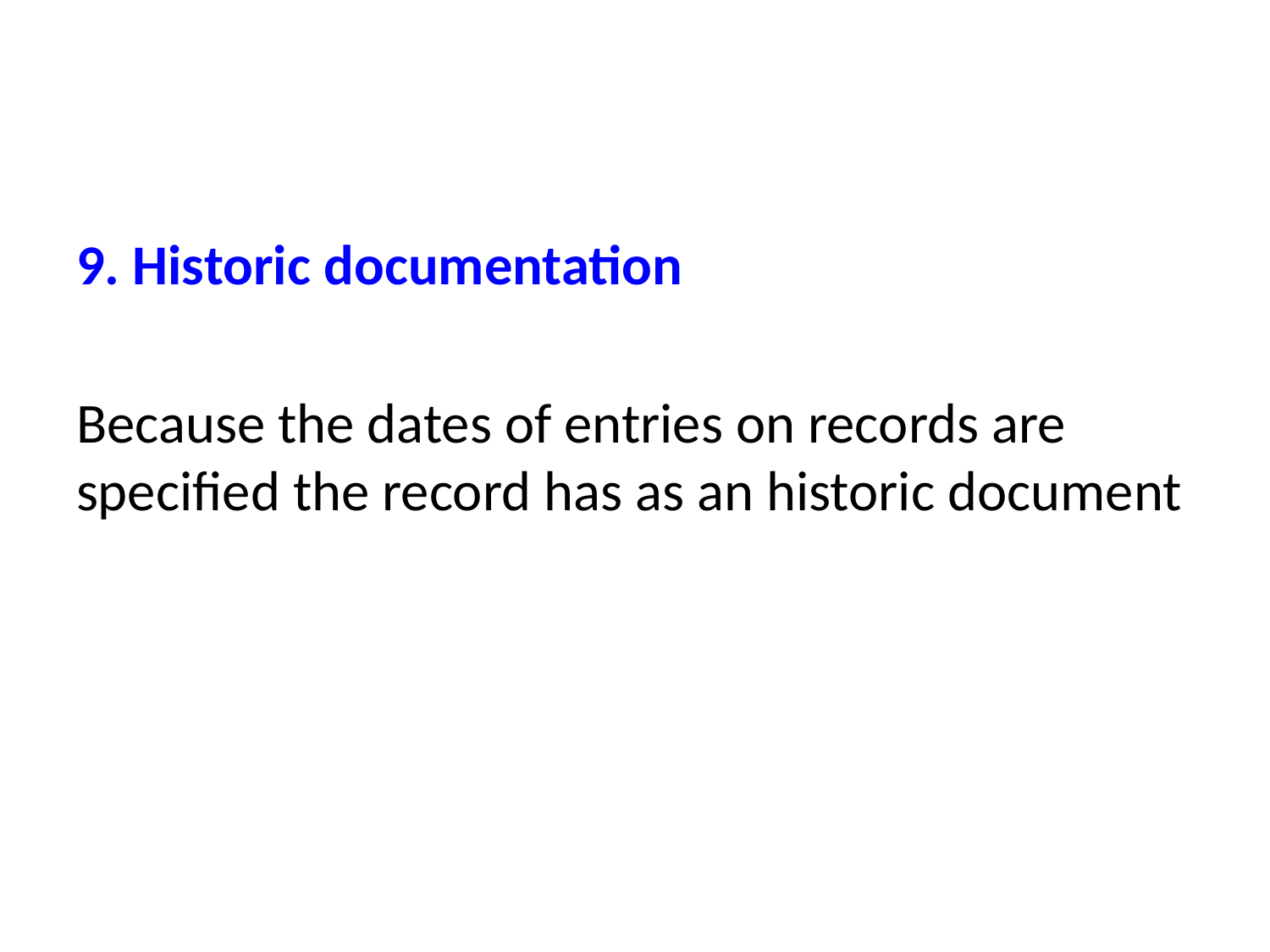

9. Historic documentation

Because the dates of entries on records are specified the record has as an historic document